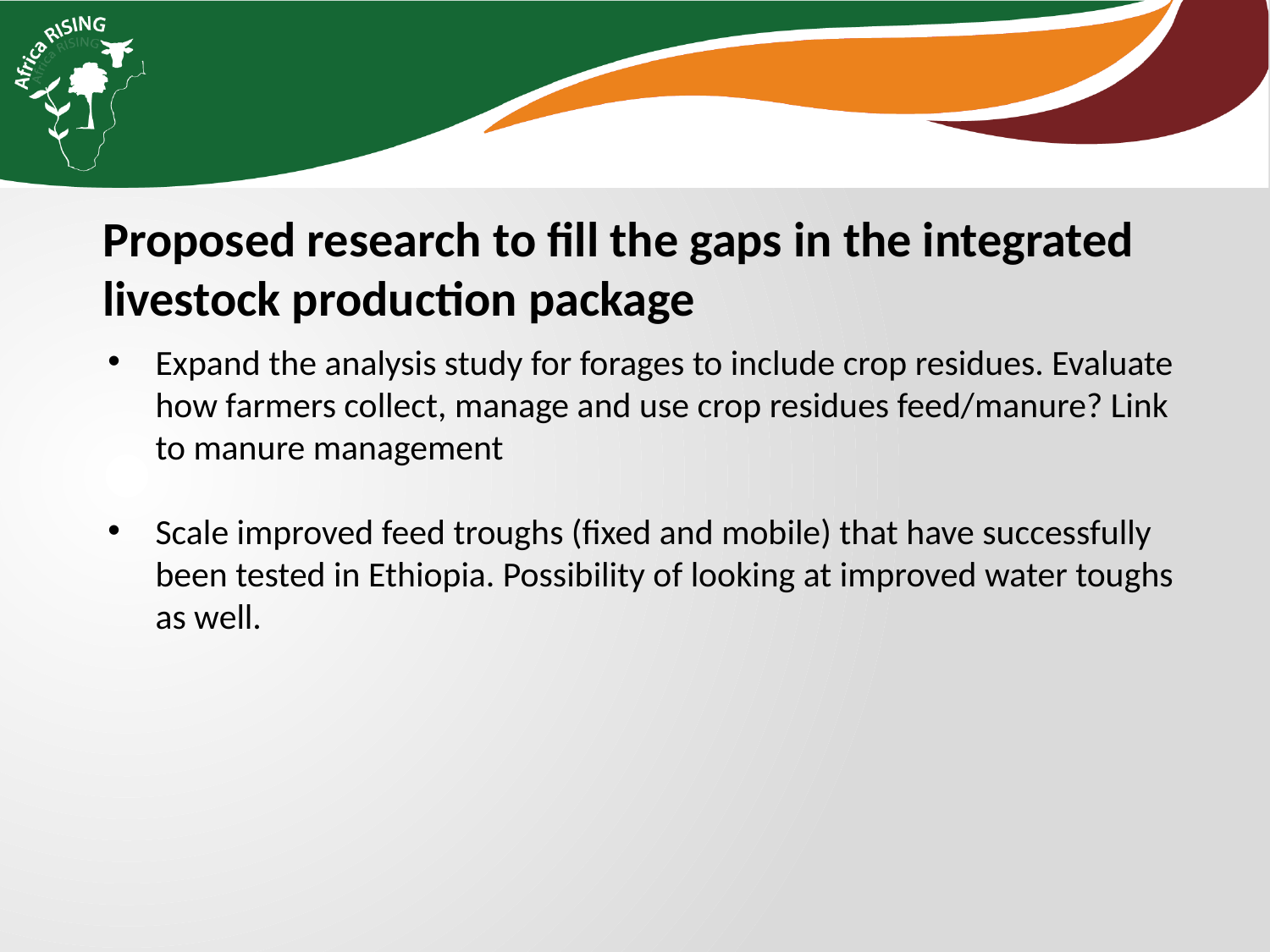

Proposed research to fill the gaps in the integrated livestock production package
Expand the analysis study for forages to include crop residues. Evaluate how farmers collect, manage and use crop residues feed/manure? Link to manure management

Scale improved feed troughs (fixed and mobile) that have successfully been tested in Ethiopia. Possibility of looking at improved water toughs as well.